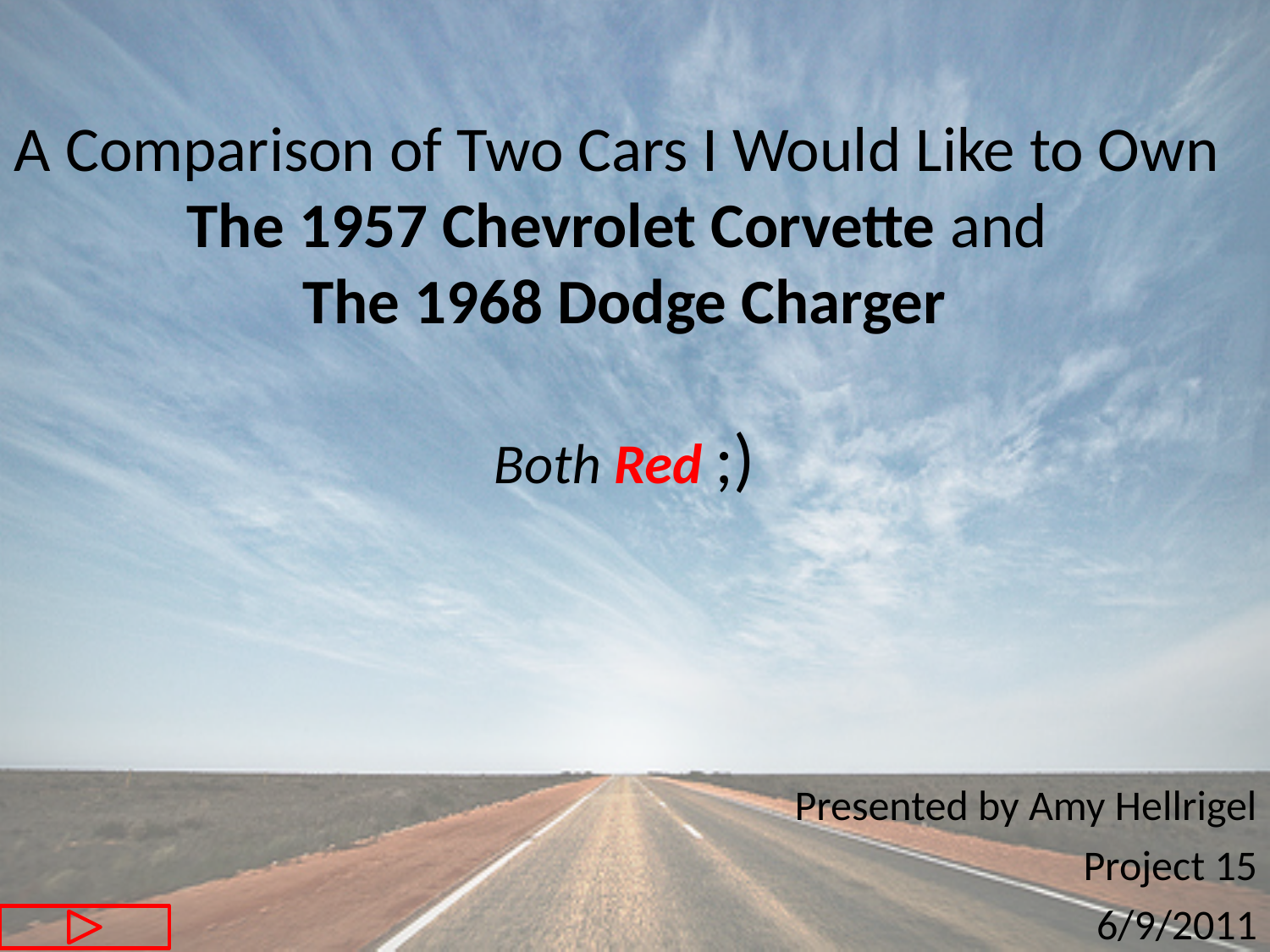

# A Comparison of Two Cars I Would Like to Own The 1957 Chevrolet Corvette and The 1968 Dodge Charger Both Red ;)
Presented by Amy Hellrigel
Project 15
6/9/2011